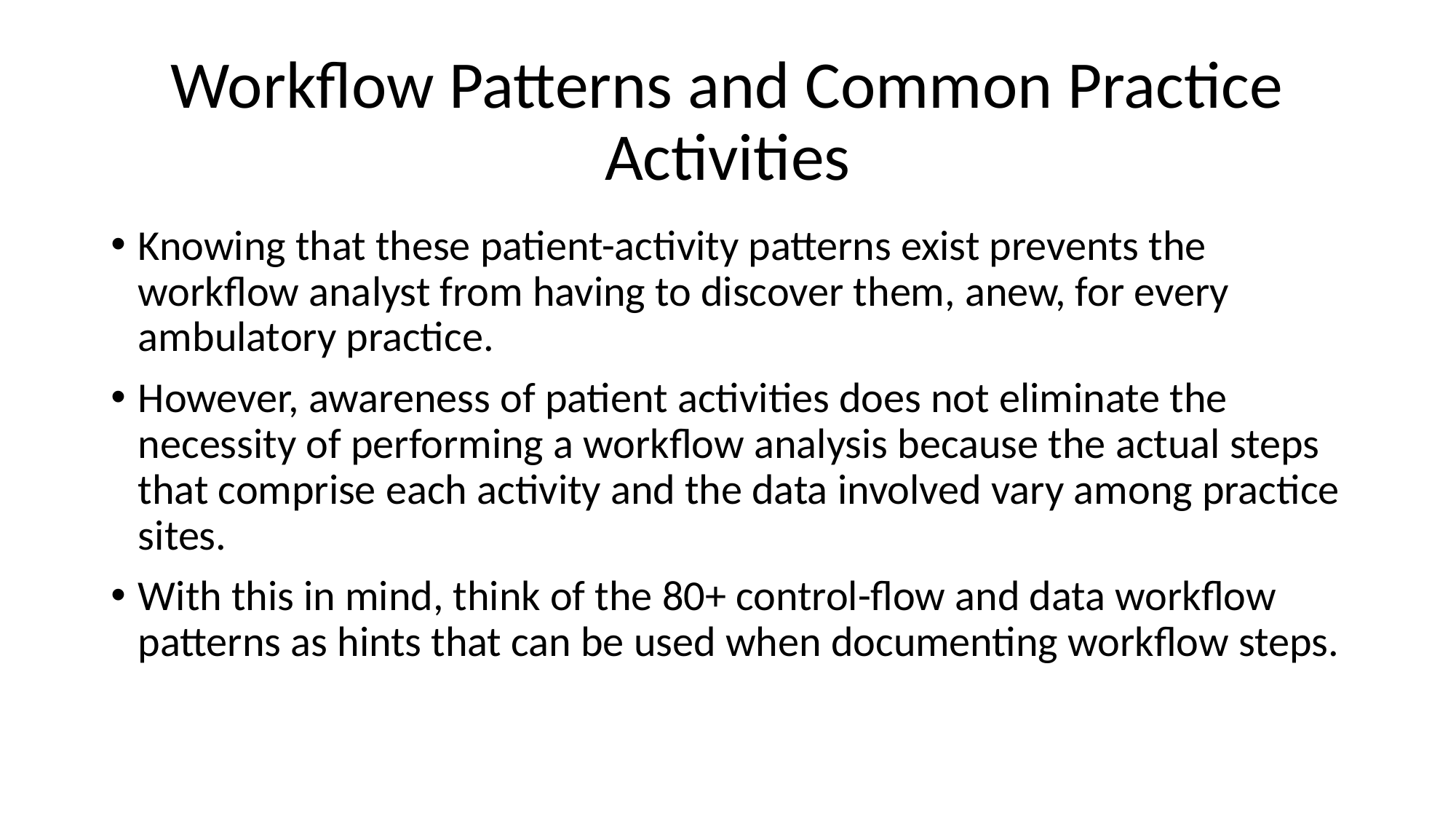

# Workflow Patterns and Common Practice Activities
Knowing that these patient-activity patterns exist prevents the workflow analyst from having to discover them, anew, for every ambulatory practice.
However, awareness of patient activities does not eliminate the necessity of performing a workflow analysis because the actual steps that comprise each activity and the data involved vary among practice sites.
With this in mind, think of the 80+ control-flow and data workflow patterns as hints that can be used when documenting workflow steps.